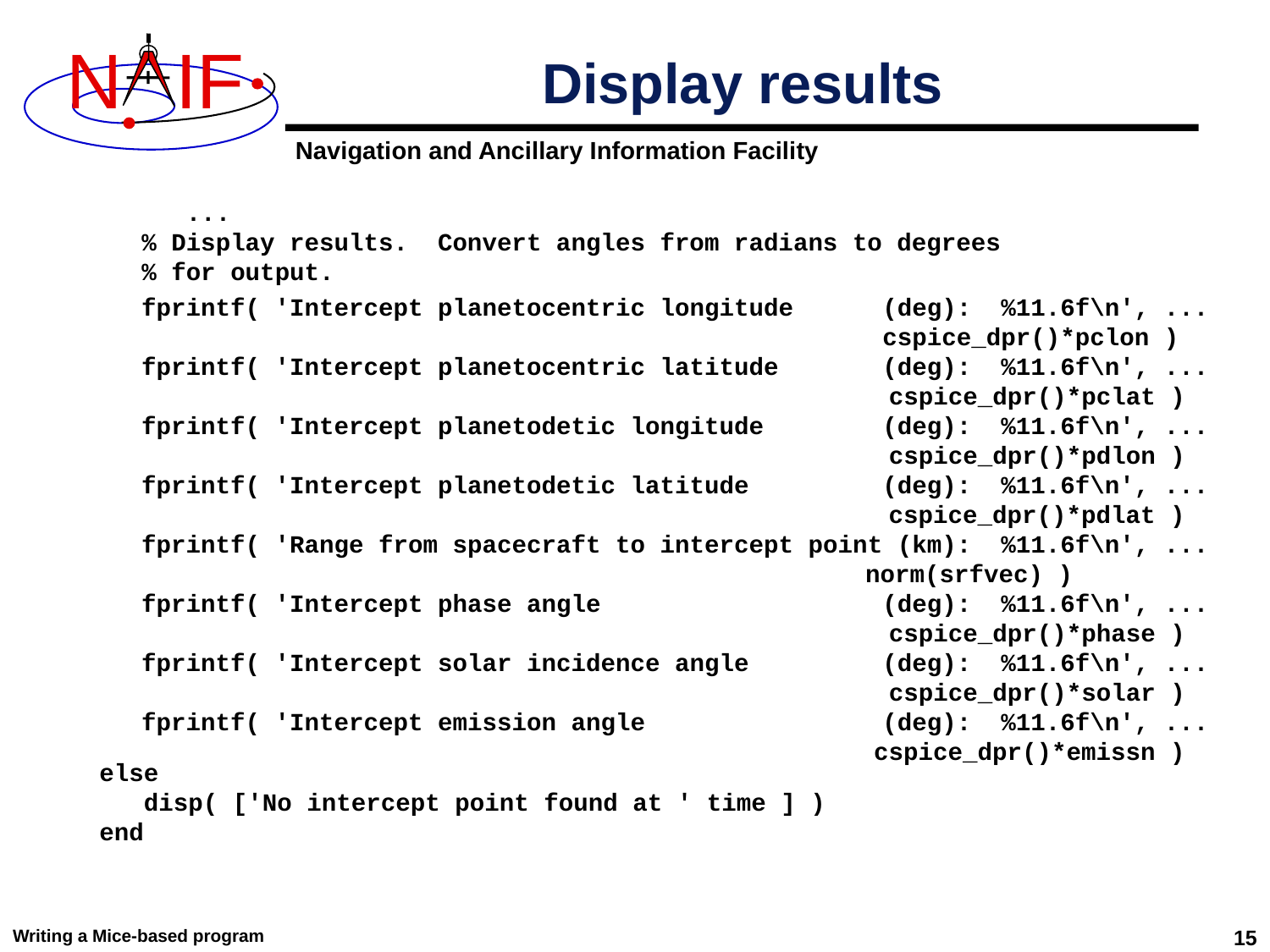

# Display results
      ...
   % Display results.  Convert angles from radians to degrees
   % for output.
   fprintf( 'Intercept planetocentric longitude      (deg):  %11.6f\n', ...
                                                     cspice_dpr()*pclon )
   fprintf( 'Intercept planetocentric latitude       (deg):  %11.6f\n', ...
 						  cspice_dpr()*pclat )
   fprintf( 'Intercept planetodetic longitude        (deg):  %11.6f\n', ...
						  cspice_dpr()*pdlon )
   fprintf( 'Intercept planetodetic latitude         (deg):  %11.6f\n', ...						  cspice_dpr()*pdlat )
   fprintf( 'Range from spacecraft to intercept point (km):  %11.6f\n', ...
 					         norm(srfvec) )
   fprintf( 'Intercept phase angle                   (deg):  %11.6f\n', ...
						  cspice_dpr()*phase )
   fprintf( 'Intercept solar incidence angle         (deg):  %11.6f\n', ...
						  cspice_dpr()*solar )
   fprintf( 'Intercept emission angle                (deg):  %11.6f\n', ...
 						 cspice_dpr()*emissn )
   else
      disp( ['No intercept point found at ' time ] )
   end
Writing a Mice-based program
15